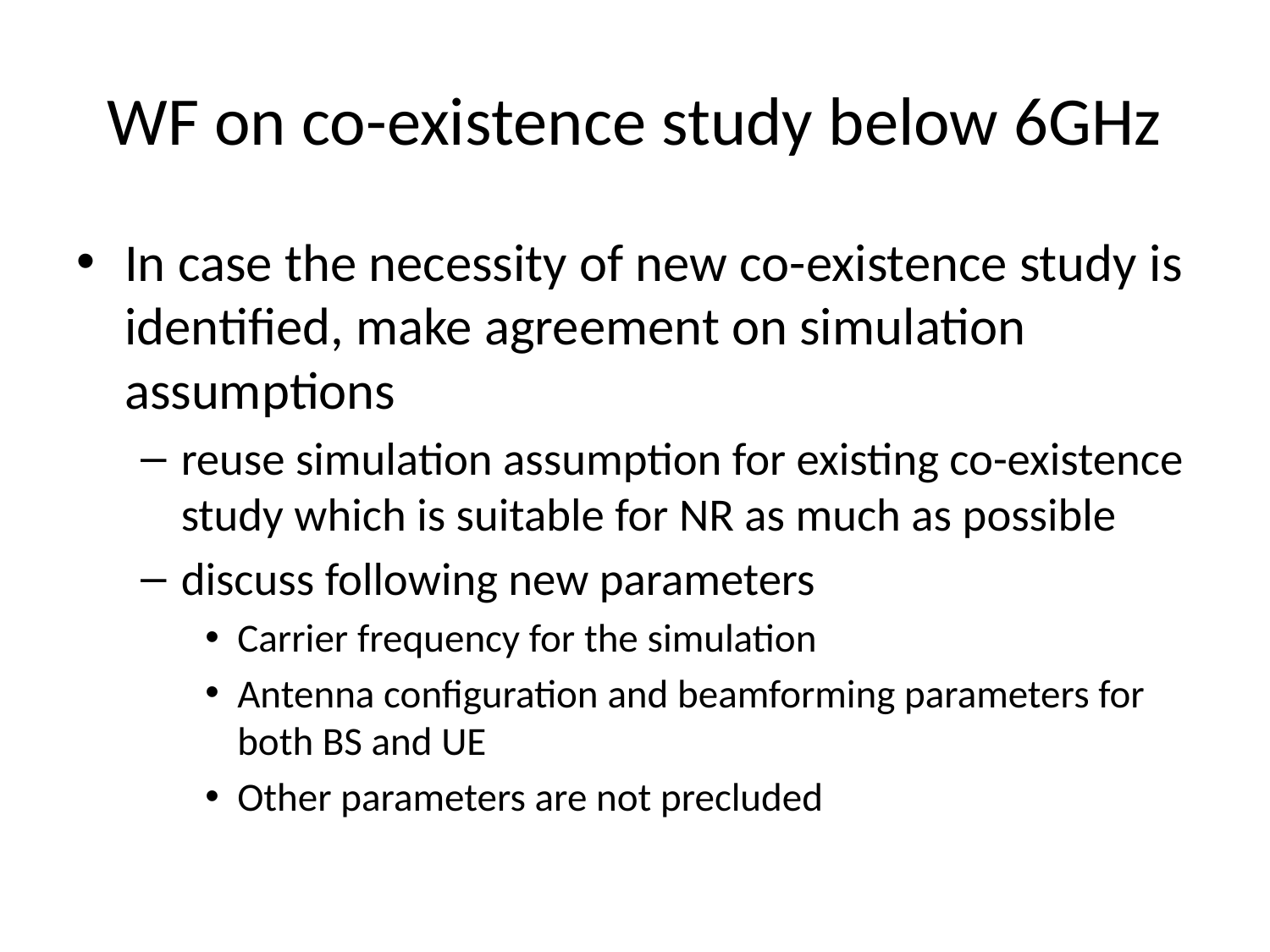

# WF on co-existence study below 6GHz
In case the necessity of new co-existence study is identified, make agreement on simulation assumptions
reuse simulation assumption for existing co-existence study which is suitable for NR as much as possible
discuss following new parameters
Carrier frequency for the simulation
Antenna configuration and beamforming parameters for both BS and UE
Other parameters are not precluded